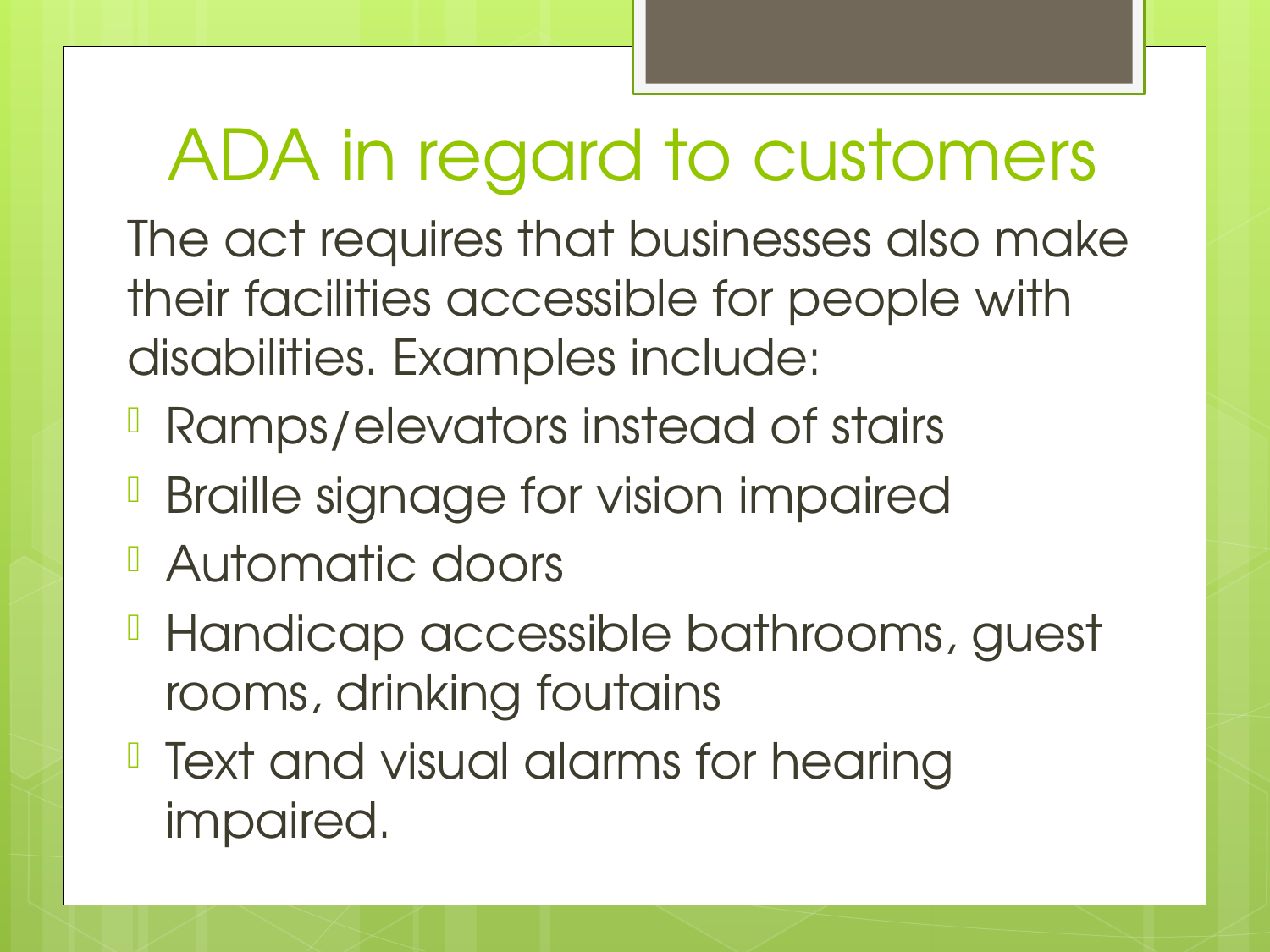

# ADA in regard to customers
The act requires that businesses also make their facilities accessible for people with disabilities. Examples include:
Ramps/elevators instead of stairs
Braille signage for vision impaired
Automatic doors
Handicap accessible bathrooms, guest rooms, drinking foutains
Text and visual alarms for hearing impaired.